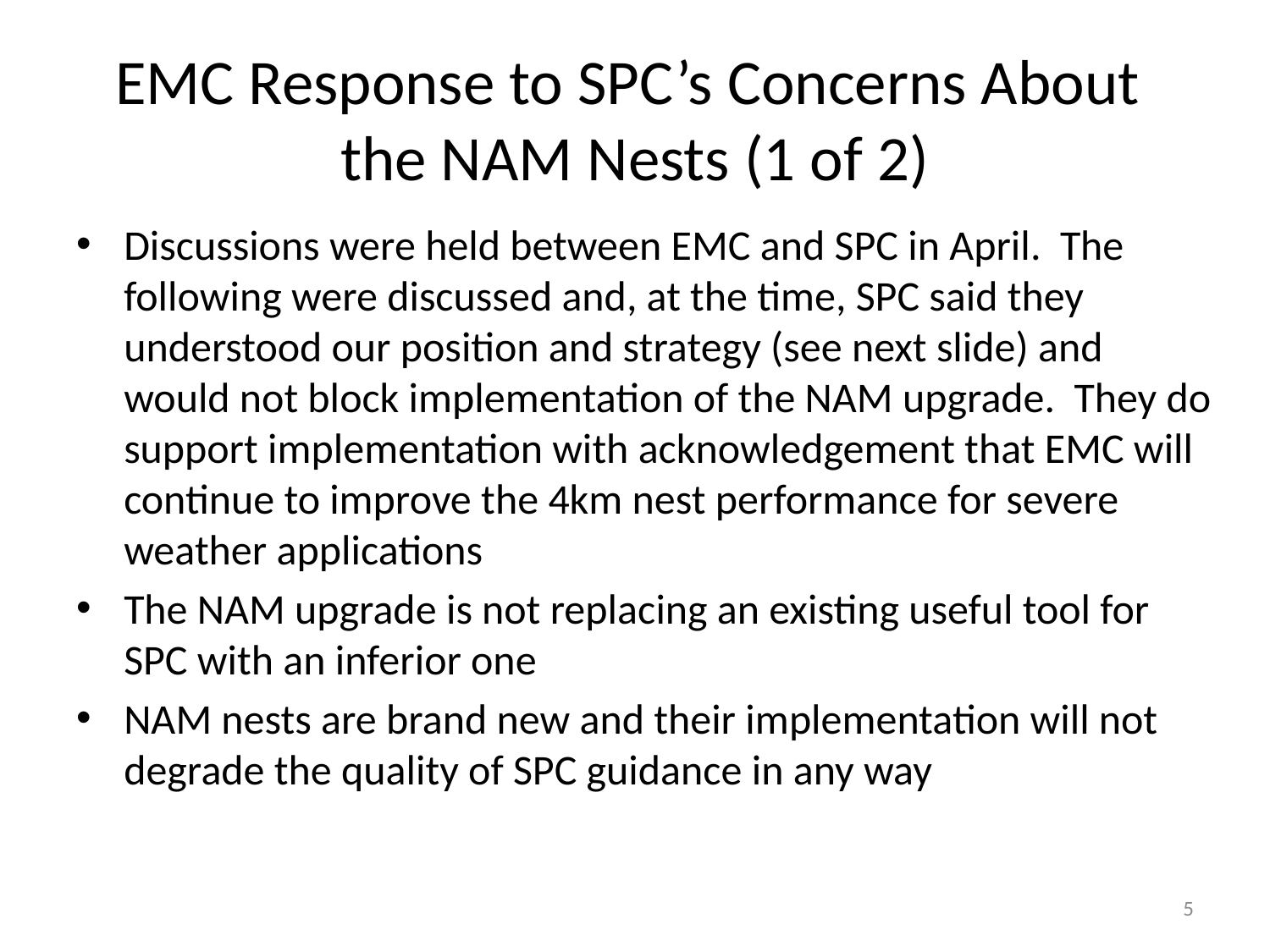

# EMC Response to SPC’s Concerns About  the NAM Nests (1 of 2)
Discussions were held between EMC and SPC in April.  The following were discussed and, at the time, SPC said they understood our position and strategy (see next slide) and would not block implementation of the NAM upgrade.  They do support implementation with acknowledgement that EMC will continue to improve the 4km nest performance for severe weather applications
The NAM upgrade is not replacing an existing useful tool for SPC with an inferior one
NAM nests are brand new and their implementation will not degrade the quality of SPC guidance in any way
5